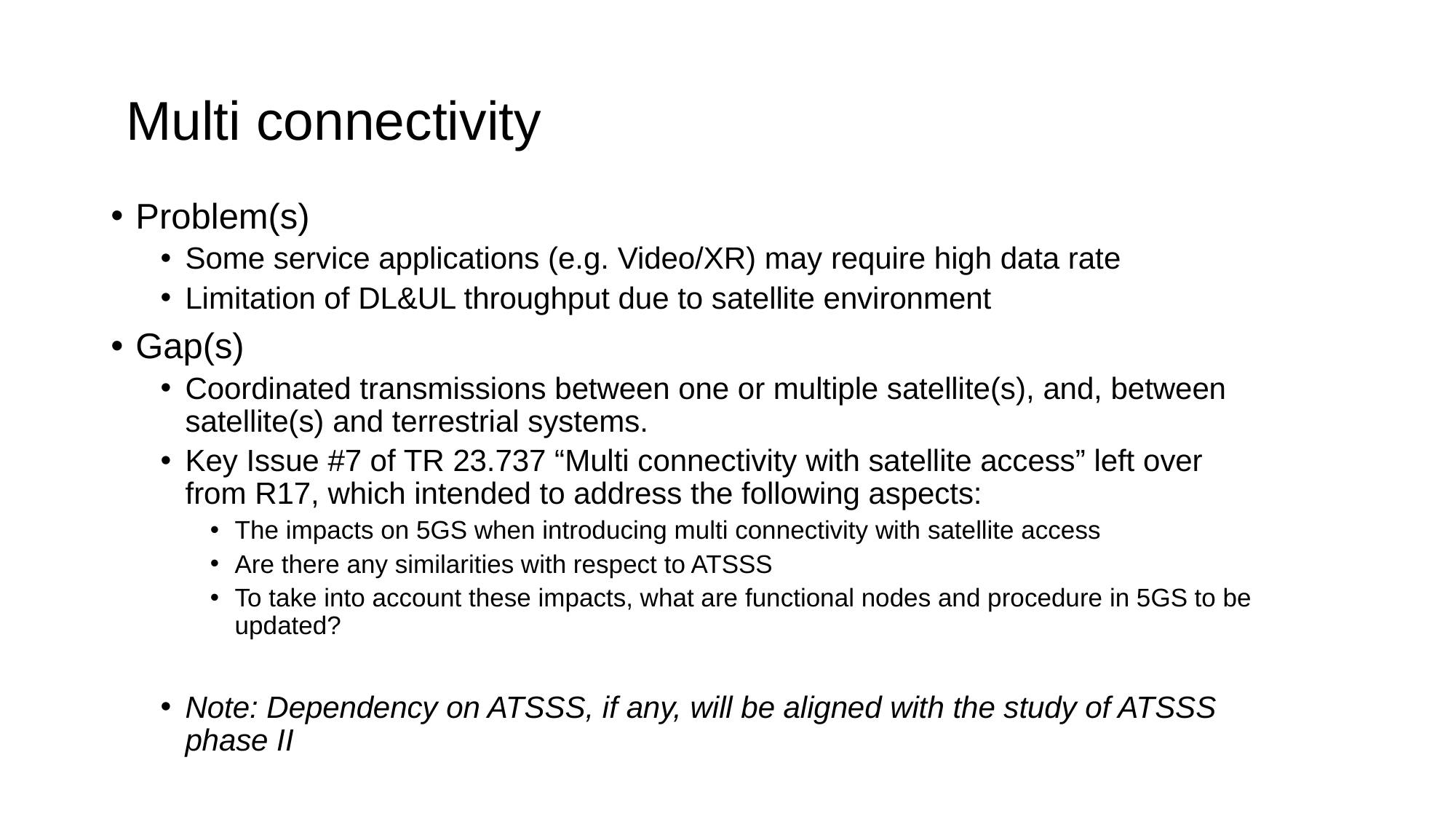

# Multi connectivity
Problem(s)
Some service applications (e.g. Video/XR) may require high data rate
Limitation of DL&UL throughput due to satellite environment
Gap(s)
Coordinated transmissions between one or multiple satellite(s), and, between satellite(s) and terrestrial systems.
Key Issue #7 of TR 23.737 “Multi connectivity with satellite access” left over from R17, which intended to address the following aspects:
The impacts on 5GS when introducing multi connectivity with satellite access
Are there any similarities with respect to ATSSS
To take into account these impacts, what are functional nodes and procedure in 5GS to be updated?

Note: Dependency on ATSSS, if any, will be aligned with the study of ATSSS phase II